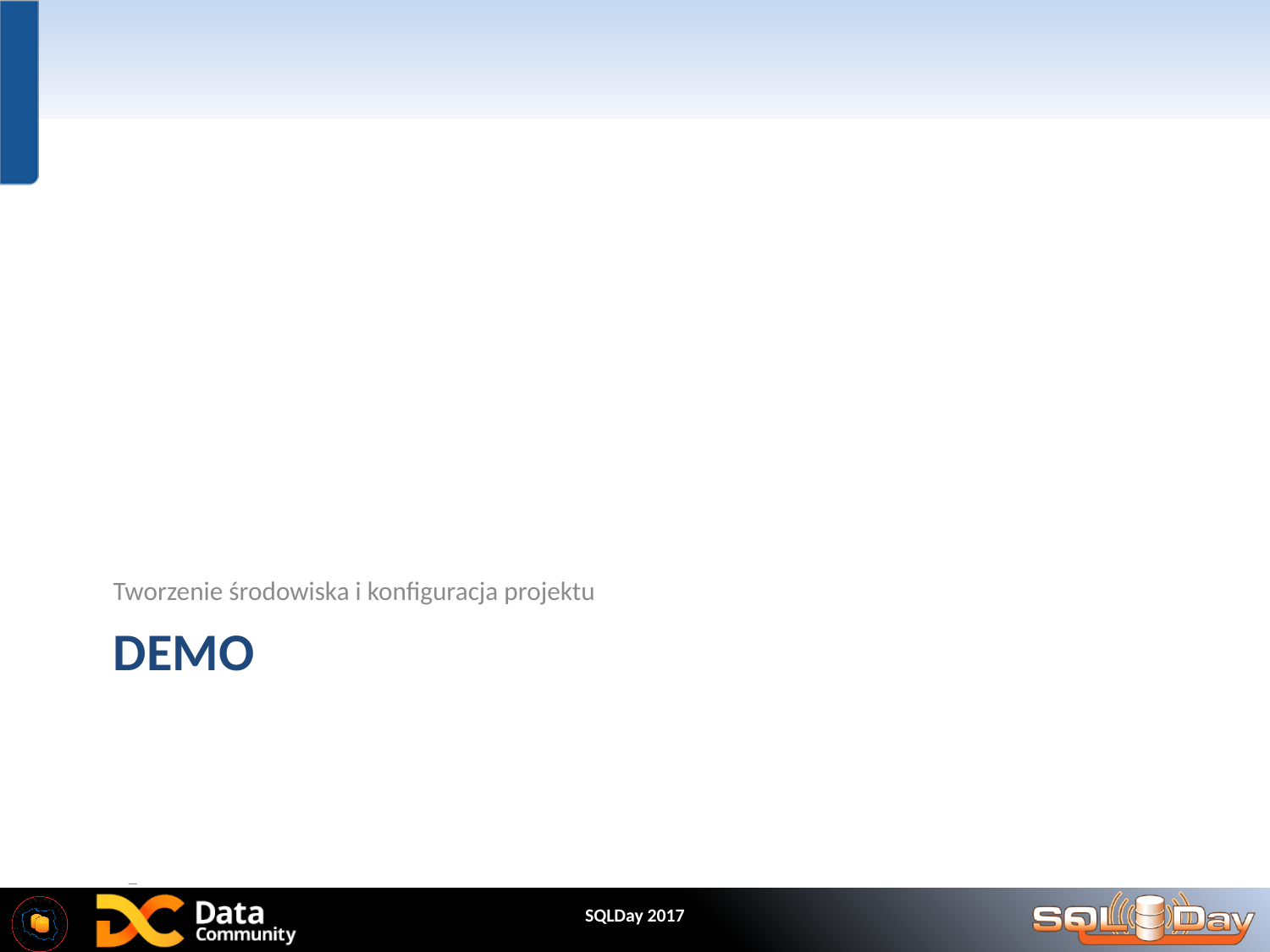

Tworzenie środowiska i konfiguracja projektu
# DEMO
SQLDay 2017